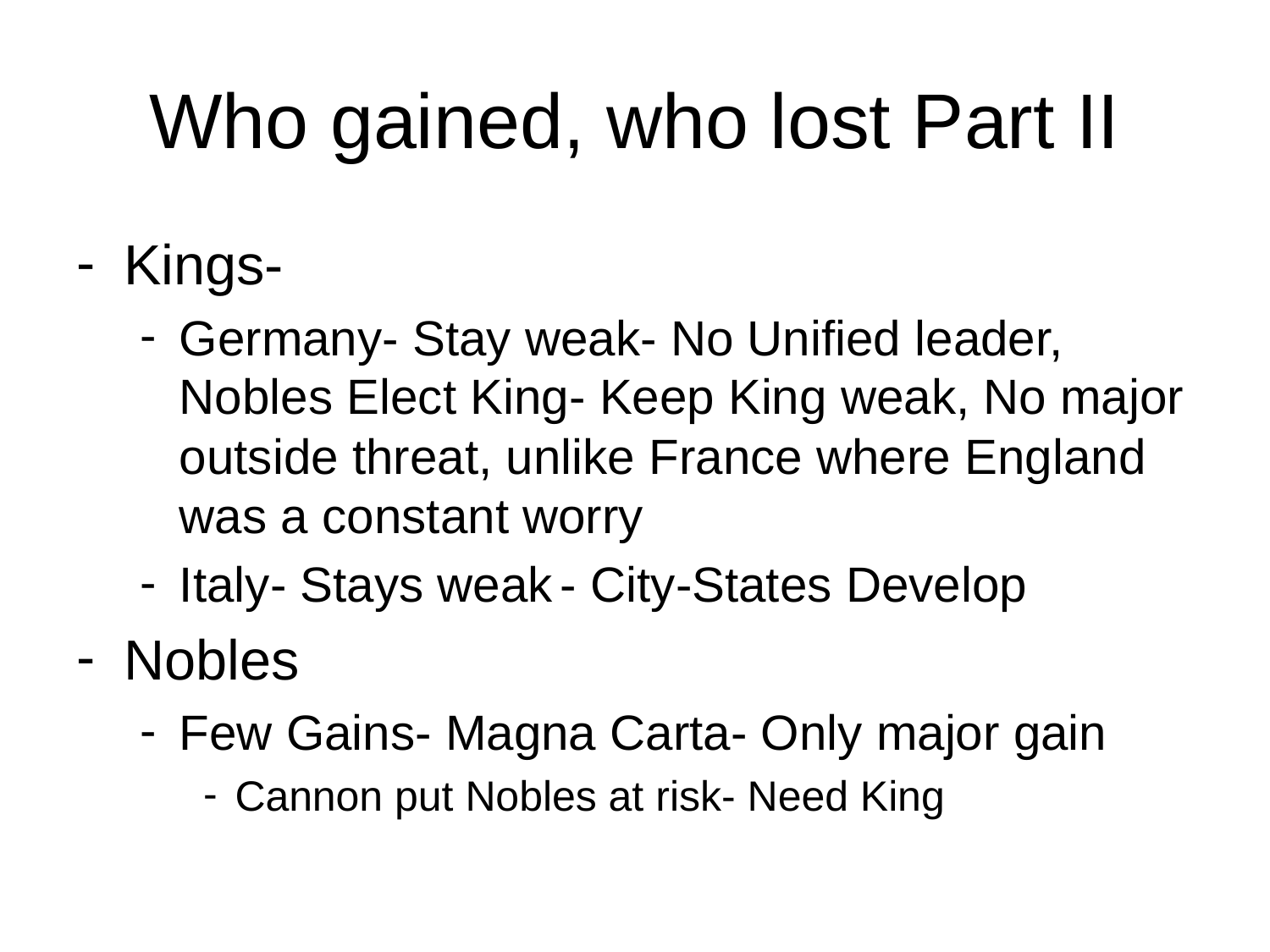

# Who gained, who lost Part II
Kings-
Germany- Stay weak- No Unified leader, Nobles Elect King- Keep King weak, No major outside threat, unlike France where England was a constant worry
Italy- Stays weak	- City-States Develop
Nobles
Few Gains- Magna Carta- Only major gain
Cannon put Nobles at risk- Need King